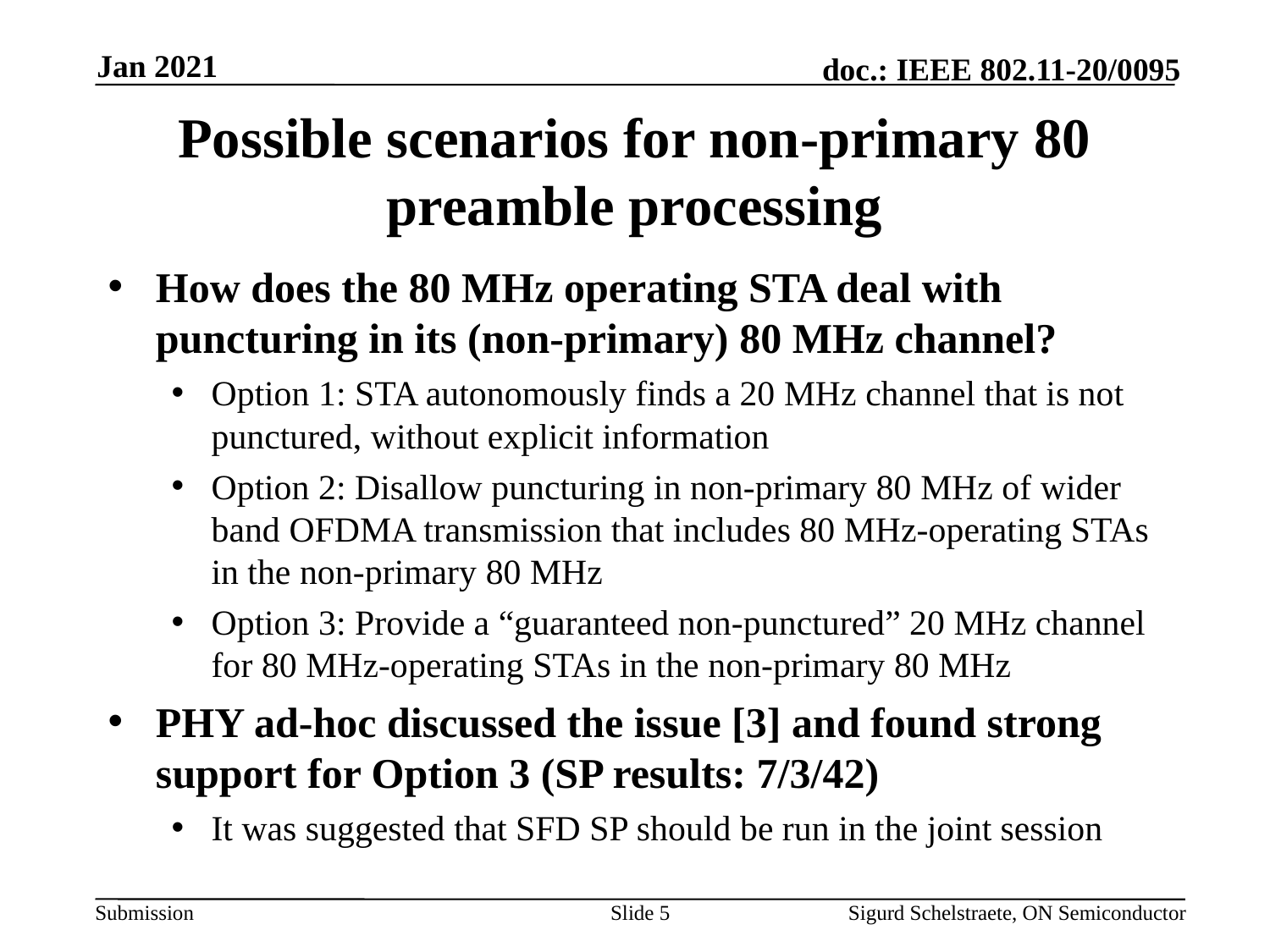

Jan 2021
# Possible scenarios for non-primary 80 preamble processing
How does the 80 MHz operating STA deal with puncturing in its (non-primary) 80 MHz channel?
Option 1: STA autonomously finds a 20 MHz channel that is not punctured, without explicit information
Option 2: Disallow puncturing in non-primary 80 MHz of wider band OFDMA transmission that includes 80 MHz-operating STAs in the non-primary 80 MHz
Option 3: Provide a “guaranteed non-punctured” 20 MHz channel for 80 MHz-operating STAs in the non-primary 80 MHz
PHY ad-hoc discussed the issue [3] and found strong support for Option 3 (SP results: 7/3/42)
It was suggested that SFD SP should be run in the joint session

Slide 5
Sigurd Schelstraete, ON Semiconductor